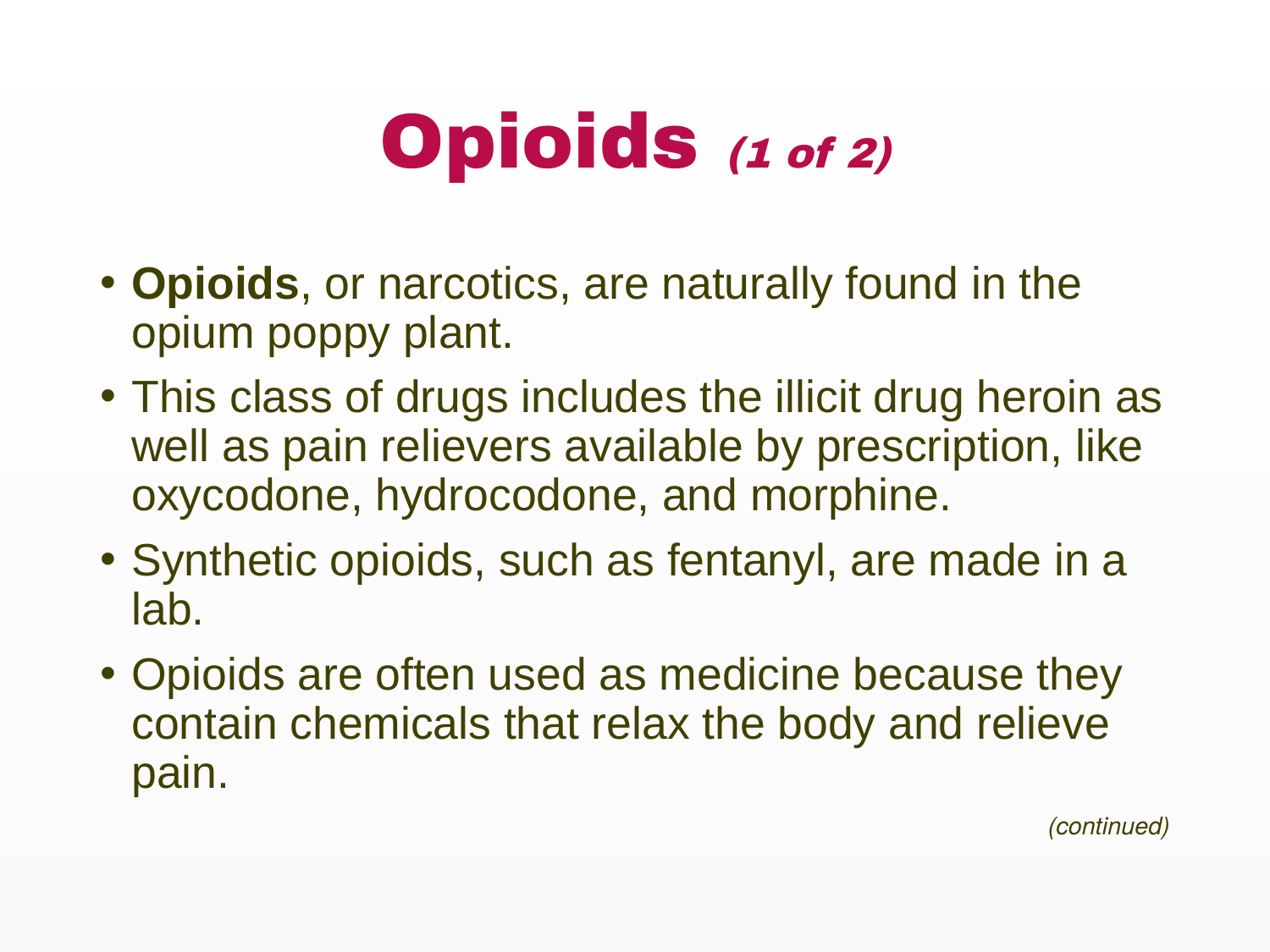

# Opioids (1 of 2)
Opioids, or narcotics, are naturally found in the opium poppy plant.
This class of drugs includes the illicit drug heroin as well as pain relievers available by prescription, like oxycodone, hydrocodone, and morphine.
Synthetic opioids, such as fentanyl, are made in a lab.
Opioids are often used as medicine because they contain chemicals that relax the body and relieve pain.
(continued)